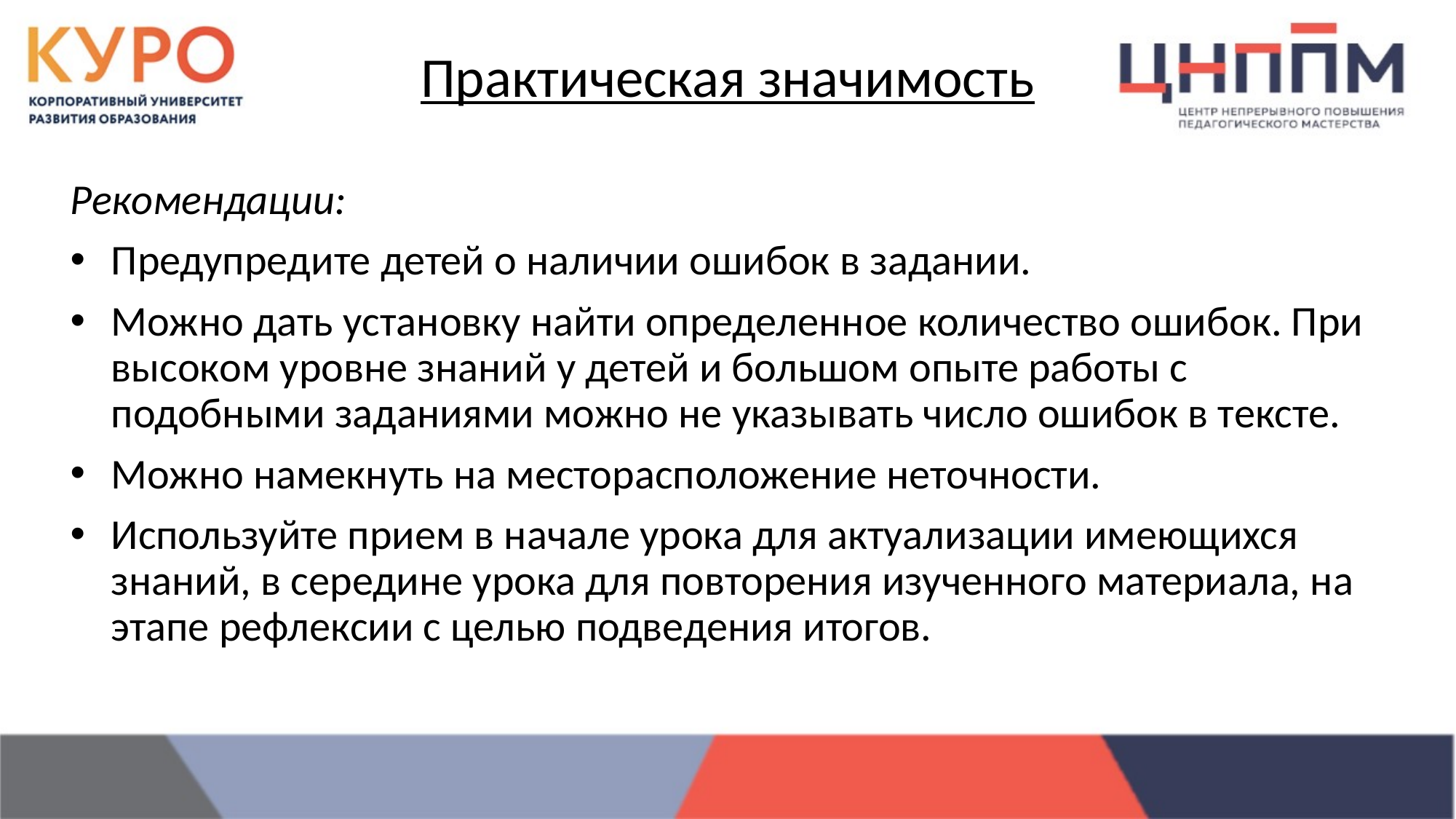

# Практическая значимость
Рекомендации:
Предупредите детей о наличии ошибок в задании.
Можно дать установку найти определенное количество ошибок. При высоком уровне знаний у детей и большом опыте работы с подобными заданиями можно не указывать число ошибок в тексте.
Можно намекнуть на месторасположение неточности.
Используйте прием в начале урока для актуализации имеющихся знаний, в середине урока для повторения изученного материала, на этапе рефлексии с целью подведения итогов.